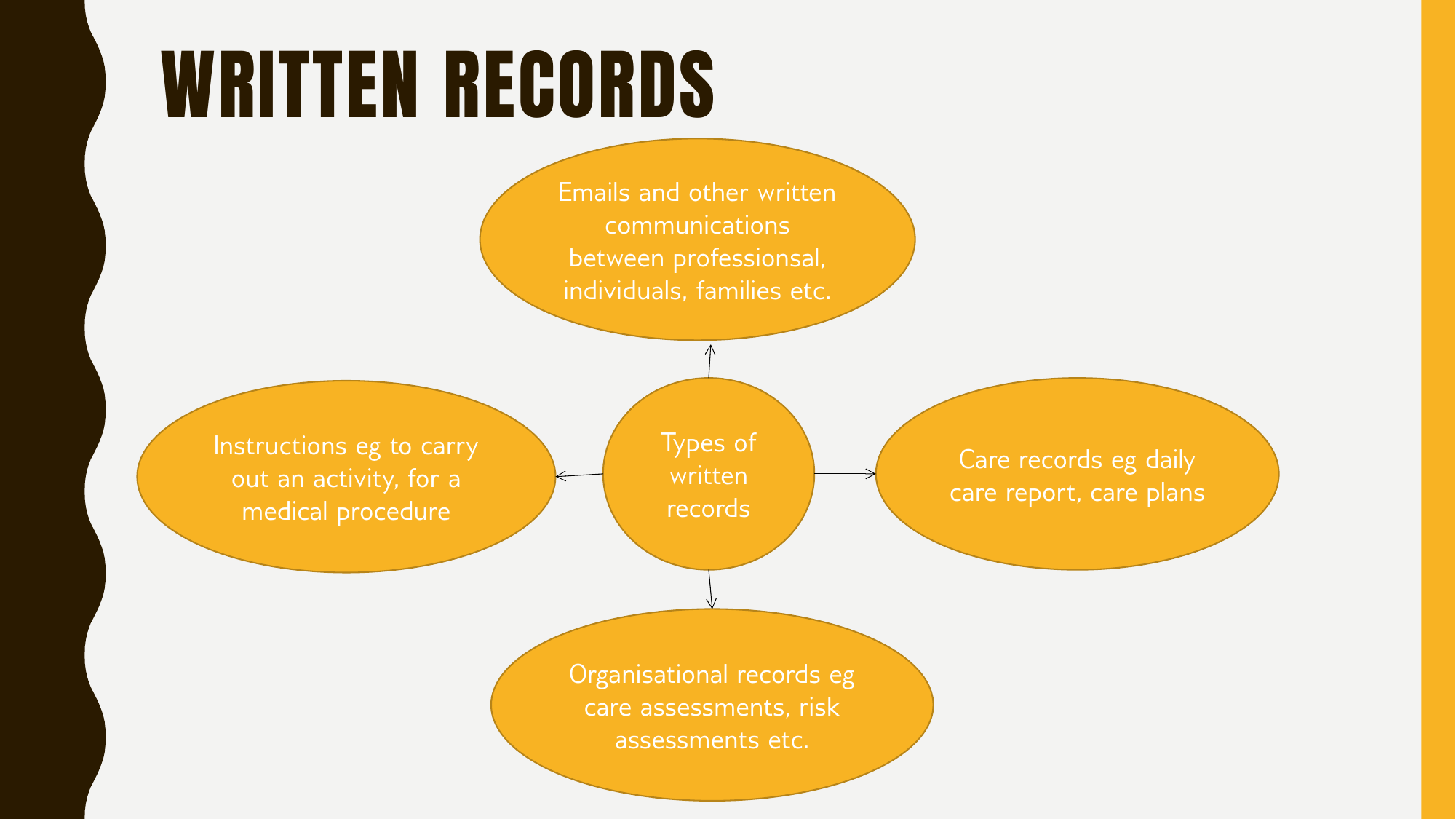

# Written records
Emails and other written communications between professionsal, individuals, families etc.
Types of written records
Care records eg daily care report, care plans
Instructions eg to carry out an activity, for a medical procedure
Organisational records eg care assessments, risk assessments etc.